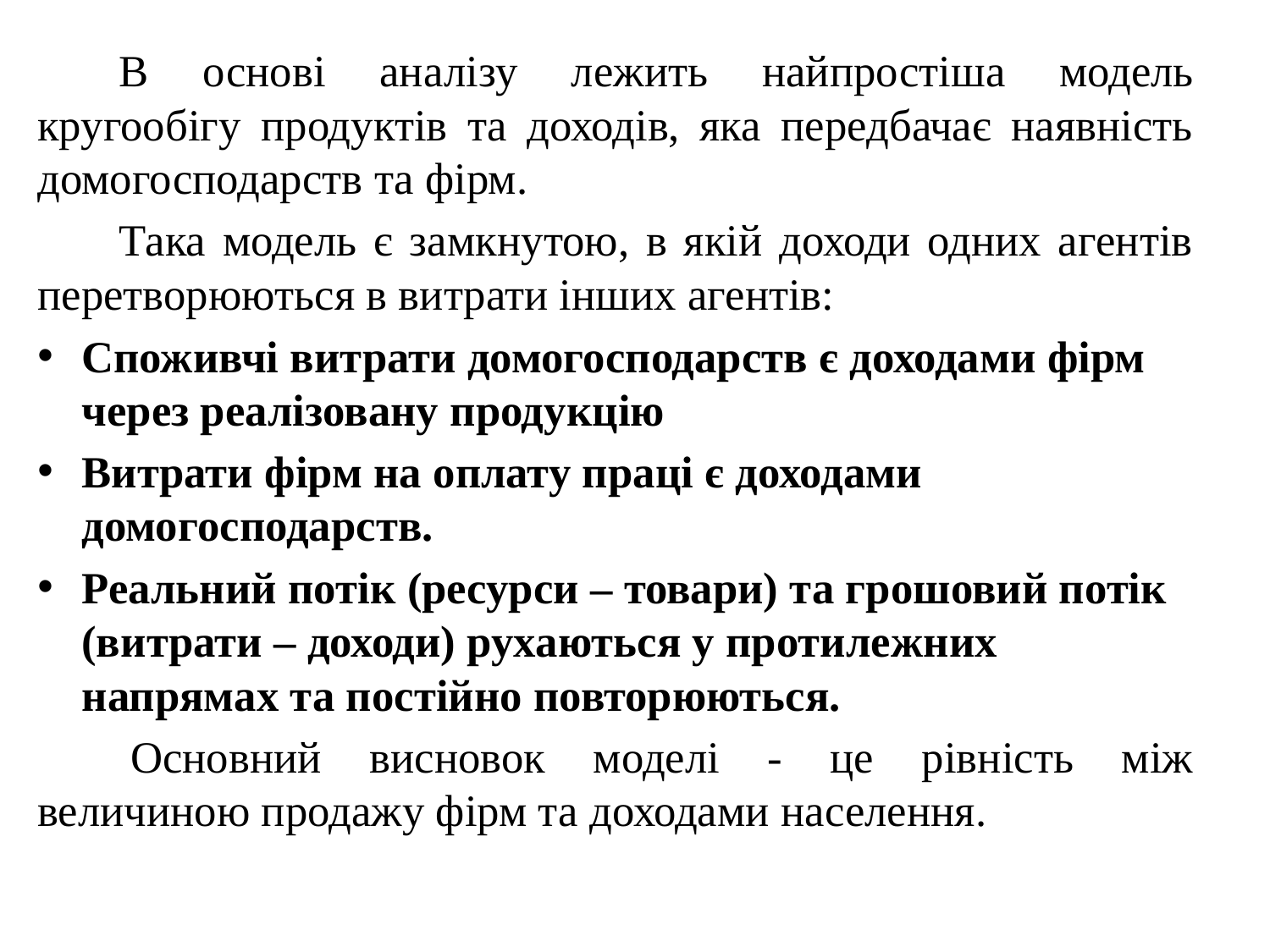

В основі аналізу лежить найпростіша модель кругообігу продуктів та доходів, яка передбачає наявність домогосподарств та фірм.
Така модель є замкнутою, в якій доходи одних агентів перетворюються в витрати інших агентів:
Споживчі витрати домогосподарств є доходами фірм через реалізовану продукцію
Витрати фірм на оплату праці є доходами домогосподарств.
Реальний потік (ресурси – товари) та грошовий потік (витрати – доходи) рухаються у протилежних напрямах та постійно повторюються.
Основний висновок моделі - це рівність між величиною продажу фірм та доходами населення.